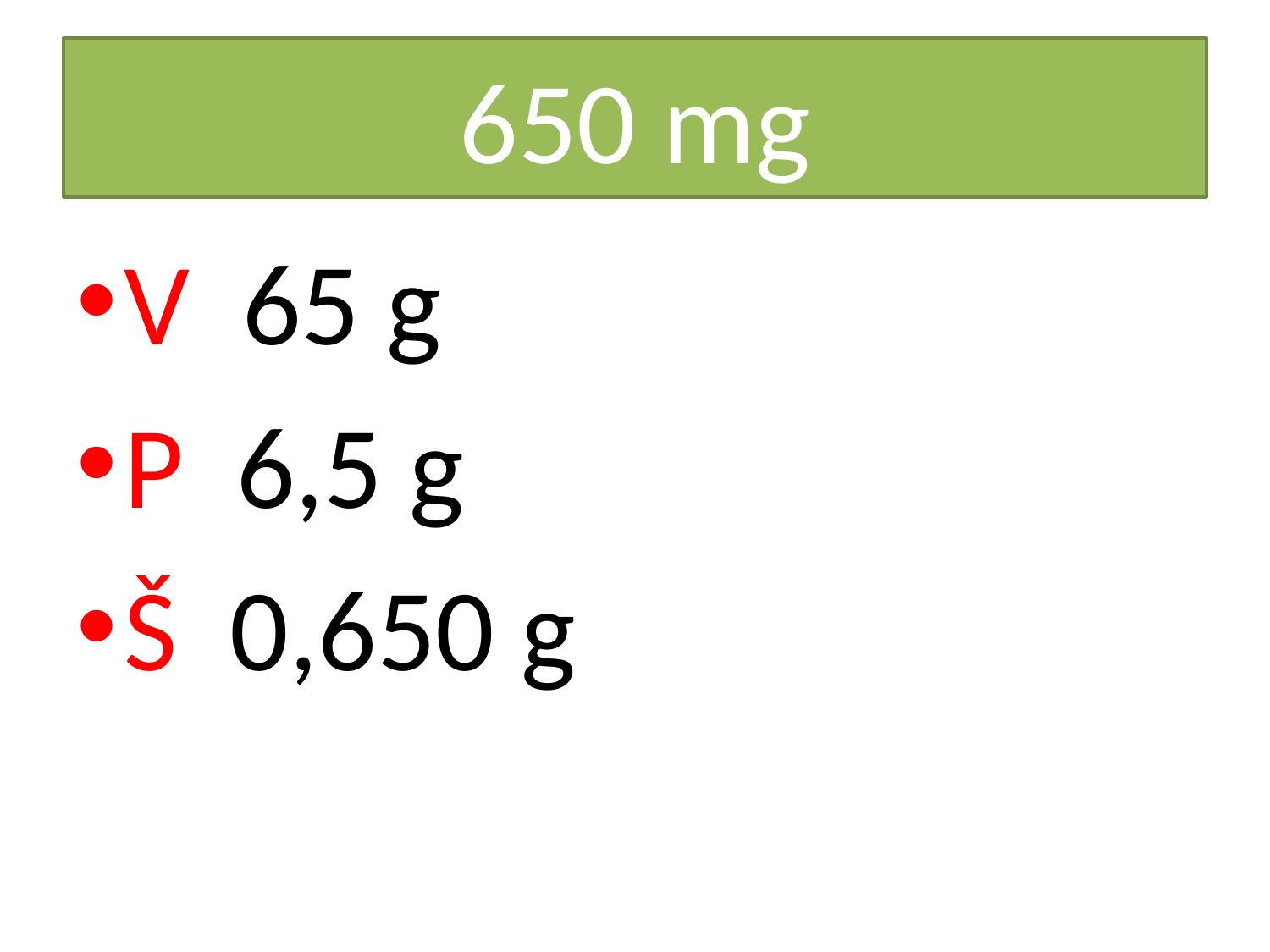

# 650 mg
V  65 g
P  6,5 g
Š  0,650 g